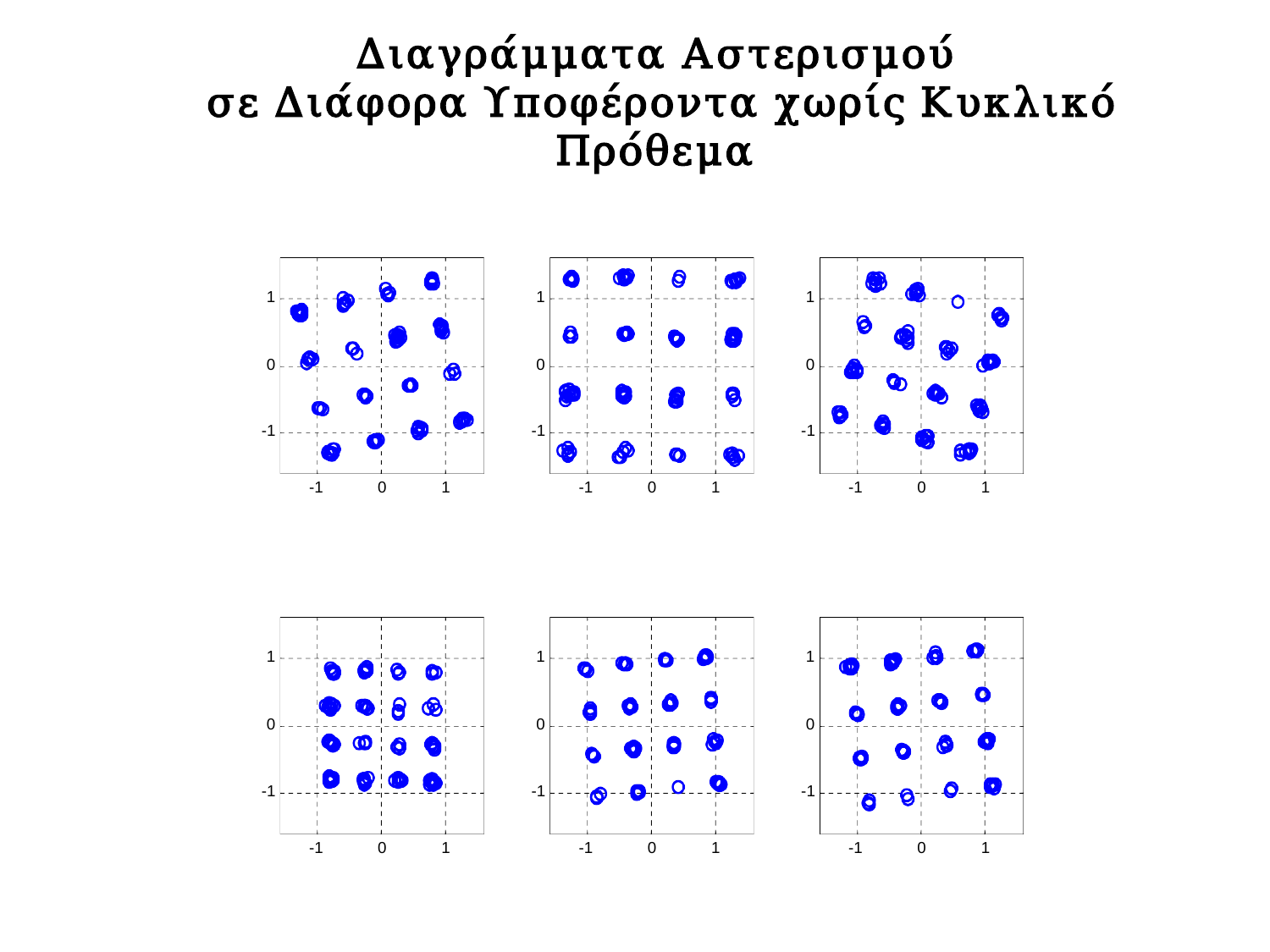

# Διαγράμματα Αστερισμού σε Διάφορα Υποφέροντα χωρίς Κυκλικό Πρόθεμα

1
1
1
0
0
0
-1
-1
-1
-1
0
1
-1
0
1
-1
0
1

1
1
1
0
0
0
-1
-1
-1
-1
0
1
-1
0
1
-1
0
1